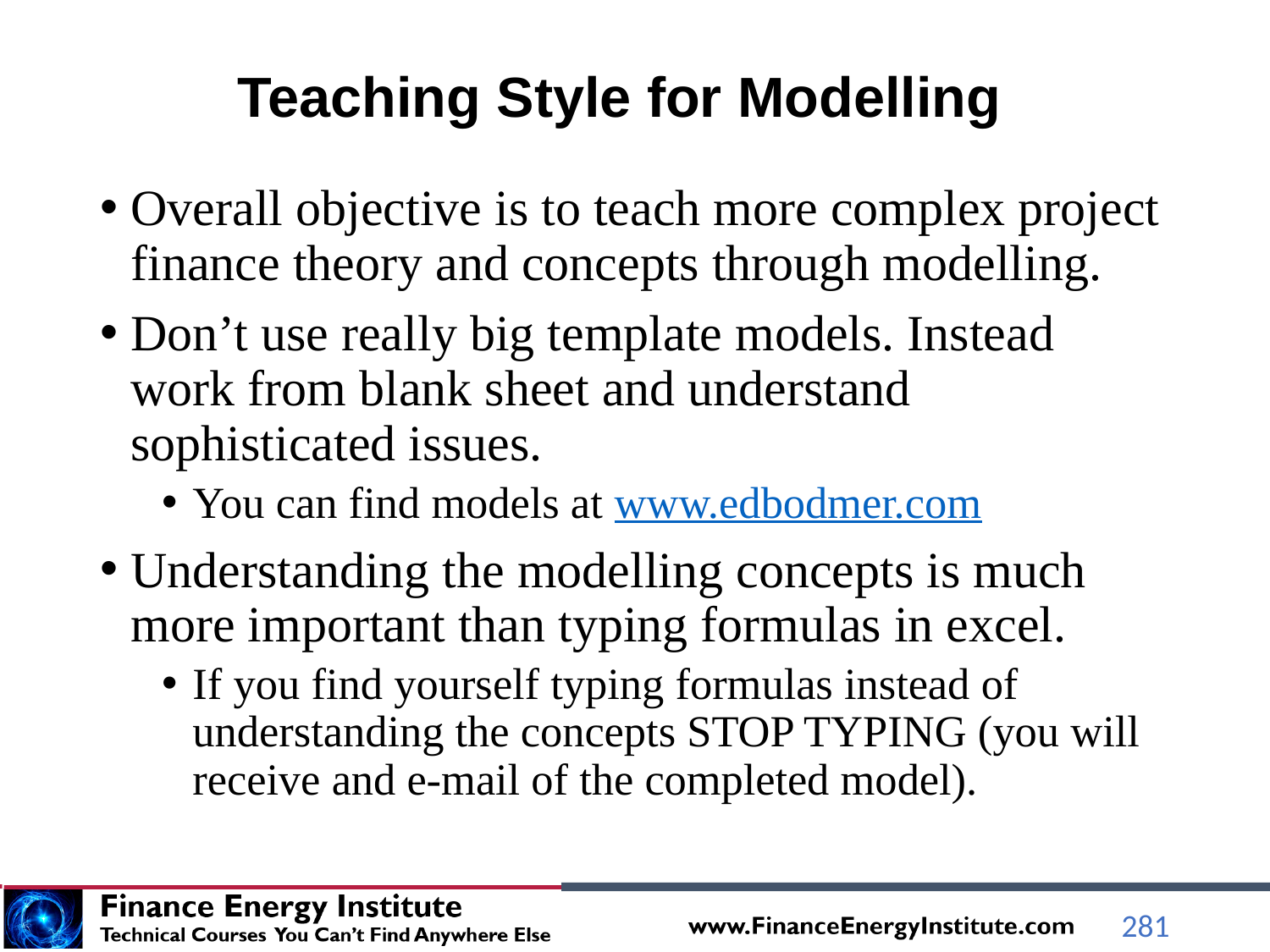

# Teaching Style for Modelling
Overall objective is to teach more complex project finance theory and concepts through modelling.
Don’t use really big template models. Instead work from blank sheet and understand sophisticated issues.
You can find models at www.edbodmer.com
Understanding the modelling concepts is much more important than typing formulas in excel.
If you find yourself typing formulas instead of understanding the concepts STOP TYPING (you will receive and e-mail of the completed model).
281